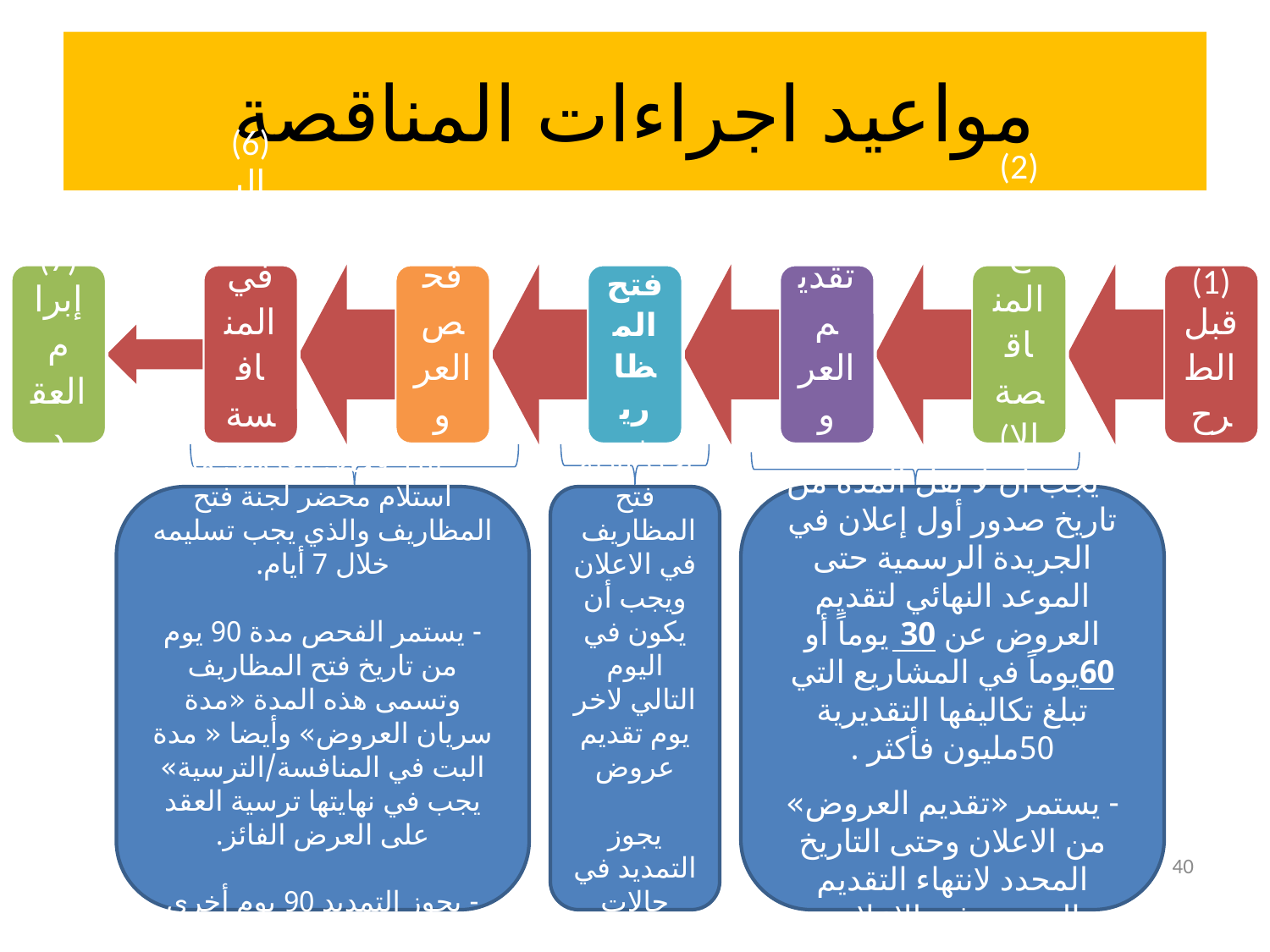

# مواعيد اجراءات المناقصة
قبل الطرح
تقديم العروض
فتح المظاريف

-  يبدأ  فحص العروض من استلام محضر لجنة فتح المظاريف والذي يجب تسليمه خلال 7 أيام.

- يستمر الفحص مدة 90 يوم من تاريخ فتح المظاريف وتسمى هذه المدة «مدة سريان العروض» وأيضا « مدة البت في المنافسة/الترسية» يجب في نهايتها ترسية العقد على العرض الفائز.

- يجوز التمديد 90 يوم أخرى فقط وفي حالات معينة
يحدد تاريخ فتح المظاريف  في الاعلان ويجب أن يكون في اليوم التالي لاخر يوم تقديم عروض

يجوز التمديد في حالات معينة
- يجب أن لا تقل المدة من تاريخ صدور أول إعلان في الجريدة الرسمية حتى الموعد النهائي لتقديم العروض عن 30 يوماً أو 60يوماً في المشاريع التي تبلغ تكاليفها التقديرية 50مليون فأكثر .

- يستمر «تقديم العروض» من الاعلان وحتى التاريخ المحدد لانتهاء التقديم الموضح في الاعلان.
40